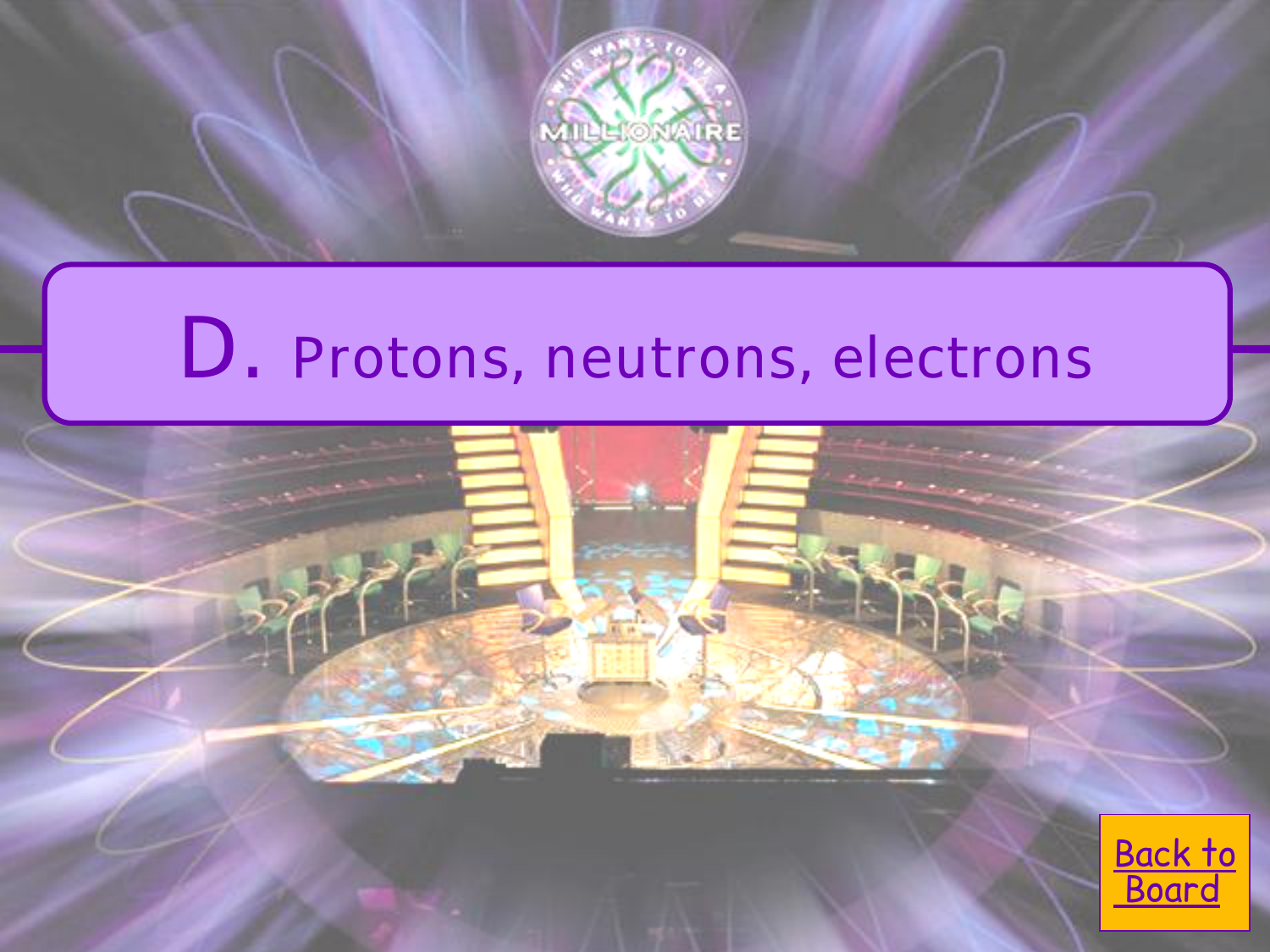

D. Protons, neutrons, electrons

Back to Board